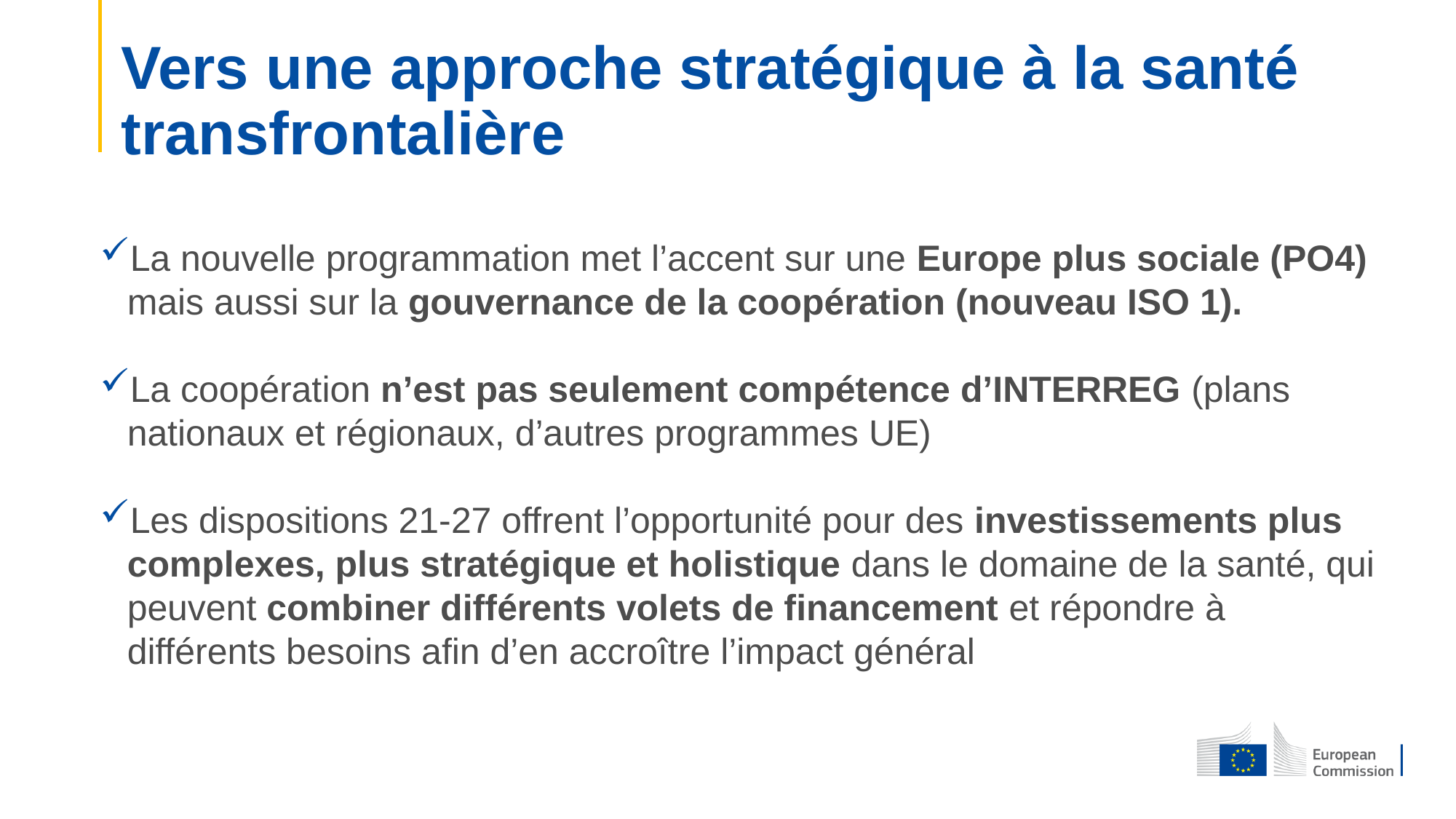

# Vers une approche stratégique à la santé transfrontalière
La nouvelle programmation met l’accent sur une Europe plus sociale (PO4) mais aussi sur la gouvernance de la coopération (nouveau ISO 1).

La coopération n’est pas seulement compétence d’INTERREG (plans nationaux et régionaux, d’autres programmes UE)

Les dispositions 21-27 offrent l’opportunité pour des investissements plus complexes, plus stratégique et holistique dans le domaine de la santé, qui peuvent combiner différents volets de financement et répondre à différents besoins afin d’en accroître l’impact général